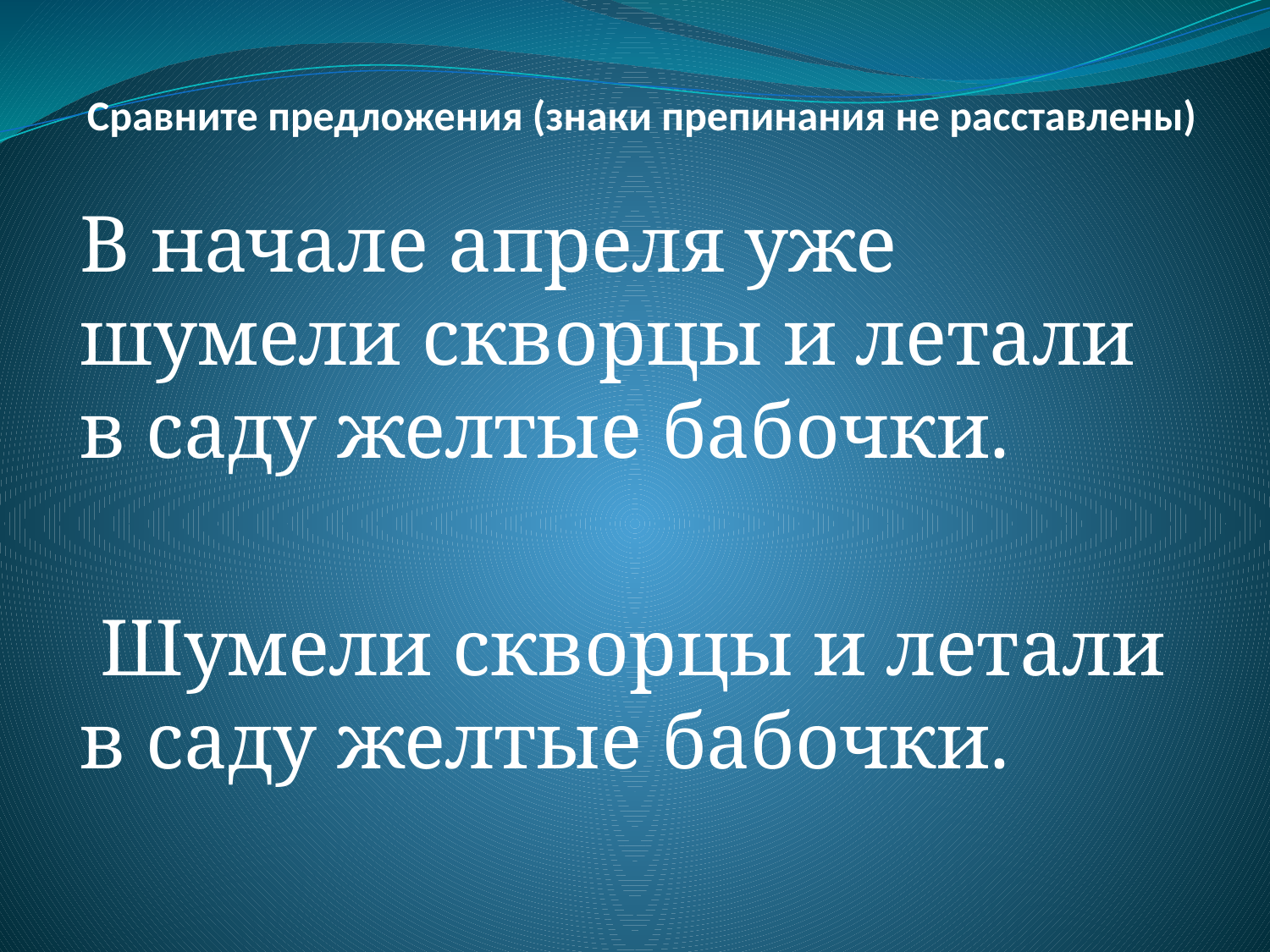

# Сравните предложения (знаки препинания не расставлены)
В начале апреля уже шумели скворцы и летали в саду желтые бабочки.

 Шумели скворцы и летали в саду желтые бабочки.